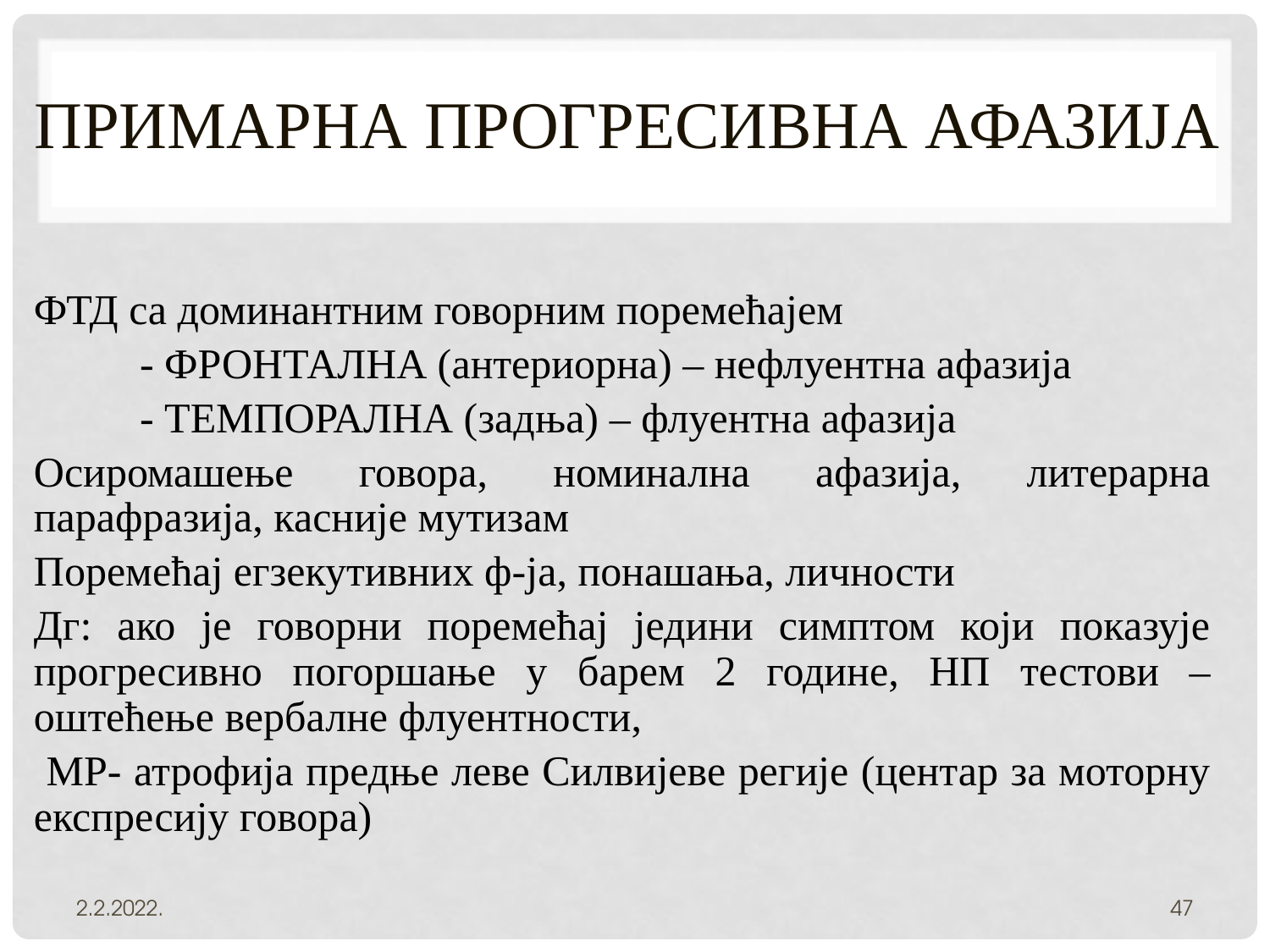

# ПРИМАРНА ПРОГРЕСИВНА АФАЗИЈА

ФТД са доминантним говорним поремећајем
          - ФРОНТАЛНА (антериорна) – нефлуентна афазија
          - ТЕМПОРАЛНА (задња) – флуентна афазија
Осиромашење говора, номинална афазија, литерарна парафразија, касније мутизам
Поремећај егзекутивних ф-ја, понашања, личности
Дг: ако је говорни поремећај једини симптом који показује прогресивно погоршање у барем 2 године, НП тестови – оштећење вербалне флуентности,
 МР- атрофија предње леве Силвијеве регије (центар за моторну експресију говора)

2.2.2022.
47